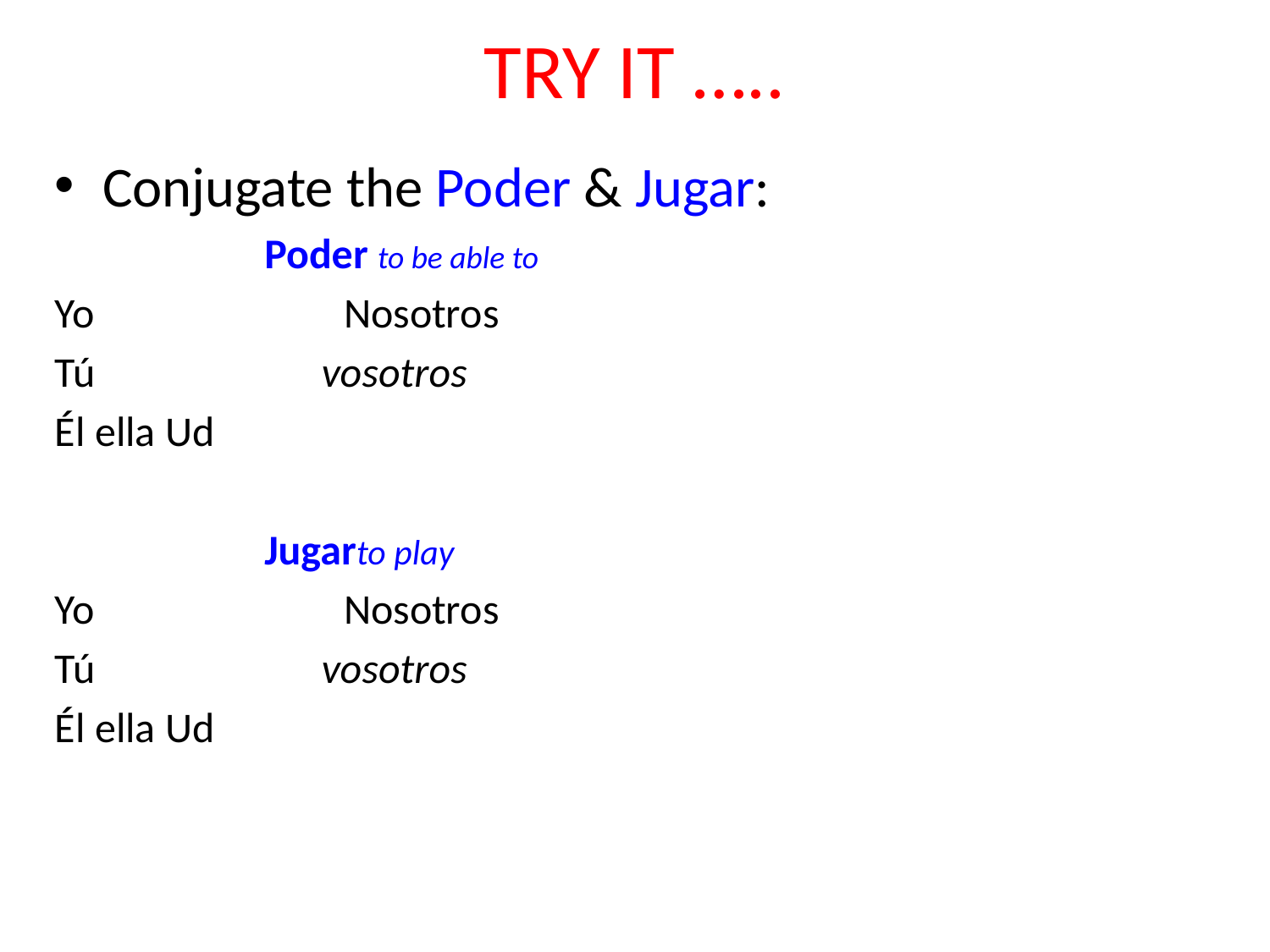

TRY IT …..
Conjugate the Poder & Jugar:
                      Poder to be able to
Yo		            Nosotros
Tú	                       vosotros
Él ella Ud

                      Jugar	to play
Yo		            Nosotros
Tú	                       vosotros
Él ella Ud